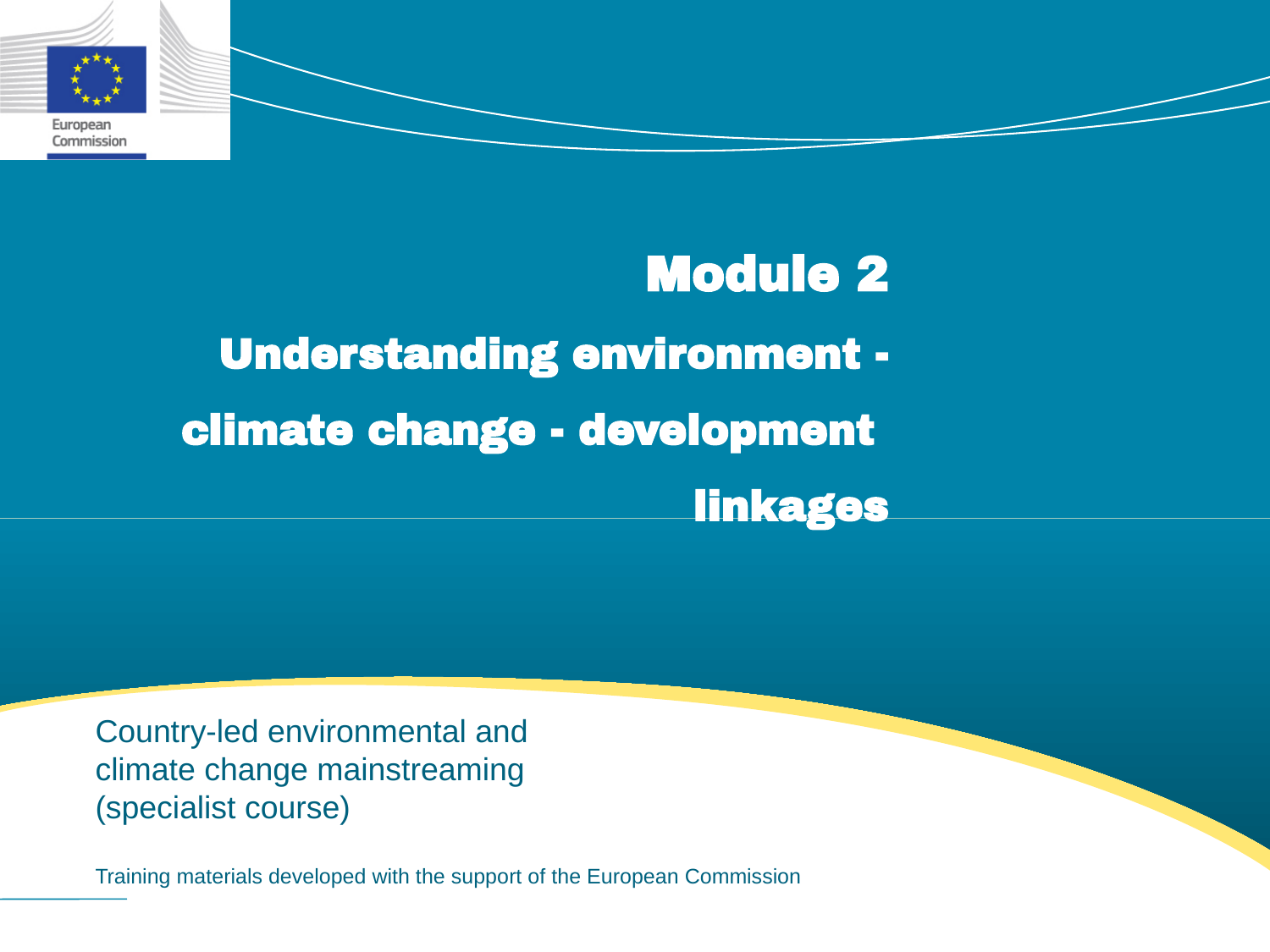

# Module 2 Understanding environment - climate change - development  linkages
Country-led environmental and climate change mainstreaming (specialist course)
Training materials developed with the support of the European Commission